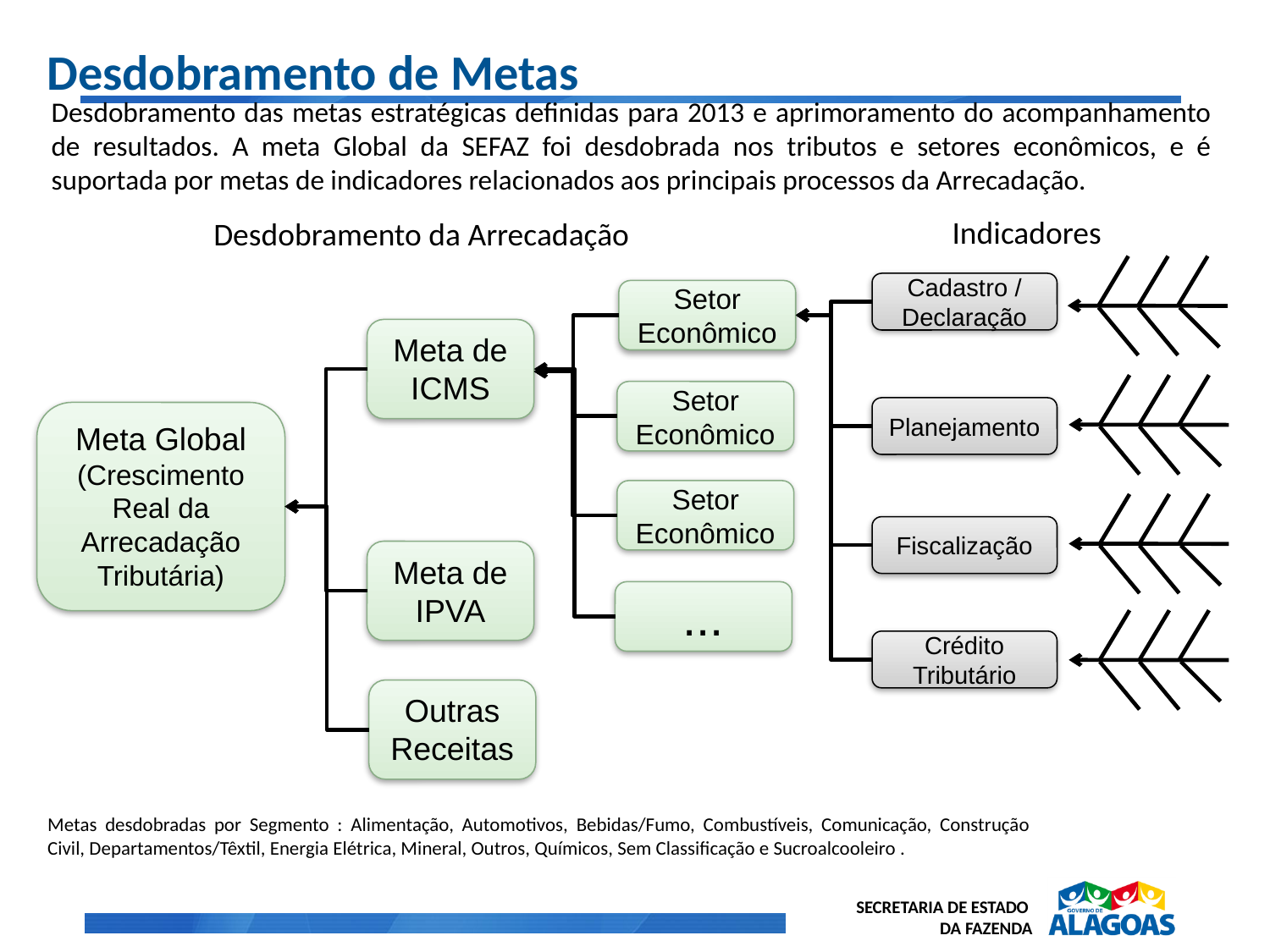

Desdobramento de Metas
Desdobramento das metas estratégicas definidas para 2013 e aprimoramento do acompanhamento de resultados. A meta Global da SEFAZ foi desdobrada nos tributos e setores econômicos, e é suportada por metas de indicadores relacionados aos principais processos da Arrecadação.
Indicadores
Desdobramento da Arrecadação
Cadastro / Declaração
Setor Econômico
Meta de ICMS
Setor Econômico
Planejamento
Meta Global
(Crescimento Real da Arrecadação Tributária)
Setor Econômico
Fiscalização
Meta de IPVA
...
Crédito Tributário
Outras Receitas
Metas desdobradas por Segmento : Alimentação, Automotivos, Bebidas/Fumo, Combustíveis, Comunicação, Construção Civil, Departamentos/Têxtil, Energia Elétrica, Mineral, Outros, Químicos, Sem Classificação e Sucroalcooleiro .